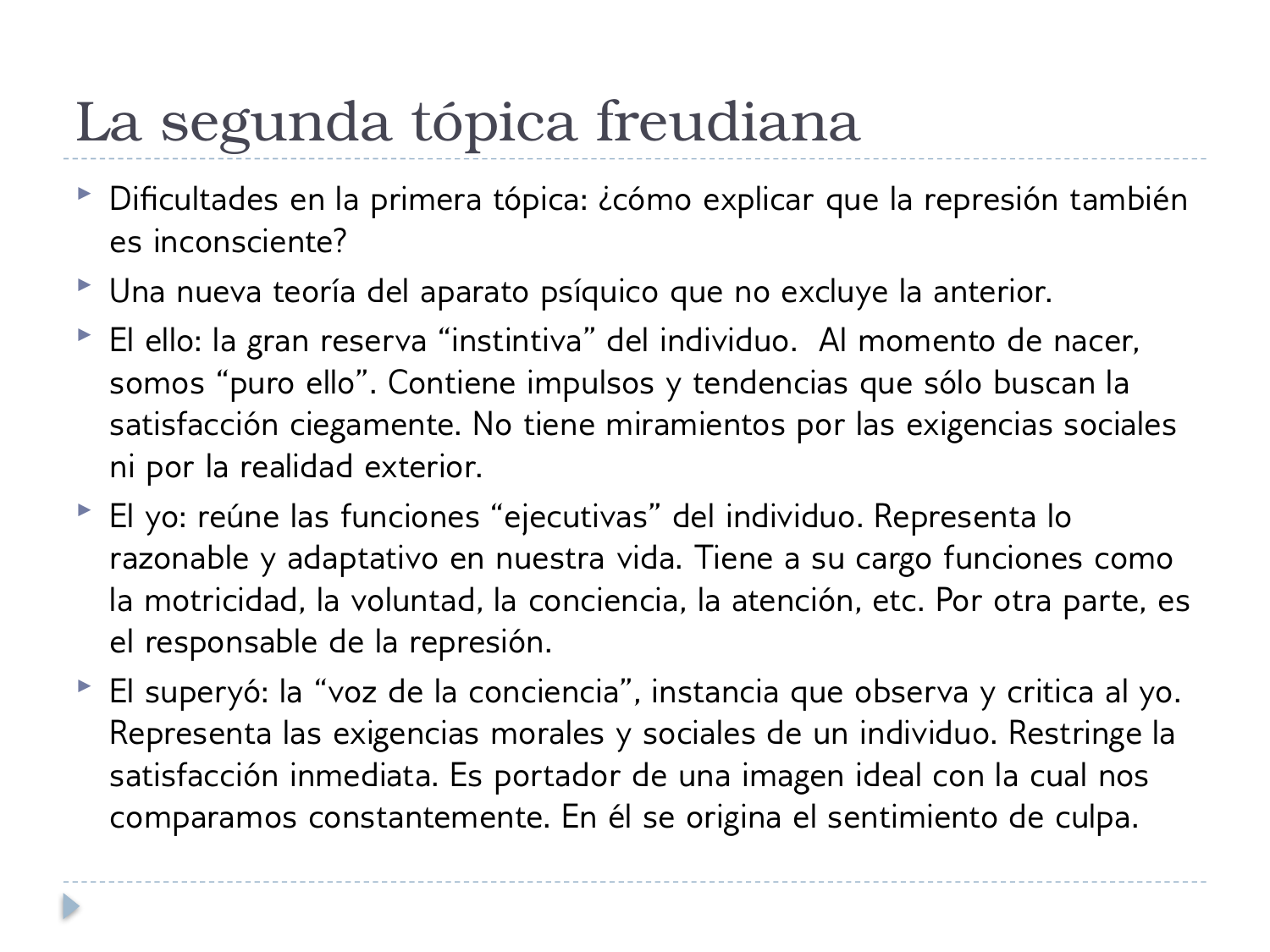

# La segunda tópica freudiana
Dificultades en la primera tópica: ¿cómo explicar que la represión también es inconsciente?
Una nueva teoría del aparato psíquico que no excluye la anterior.
El ello: la gran reserva “instintiva” del individuo.  Al momento de nacer, somos “puro ello”. Contiene impulsos y tendencias que sólo buscan la satisfacción ciegamente. No tiene miramientos por las exigencias sociales ni por la realidad exterior.
El yo: reúne las funciones “ejecutivas” del individuo. Representa lo razonable y adaptativo en nuestra vida. Tiene a su cargo funciones como la motricidad, la voluntad, la conciencia, la atención, etc. Por otra parte, es el responsable de la represión.
El superyó: la “voz de la conciencia”, instancia que observa y critica al yo. Representa las exigencias morales y sociales de un individuo. Restringe la satisfacción inmediata. Es portador de una imagen ideal con la cual nos comparamos constantemente. En él se origina el sentimiento de culpa.